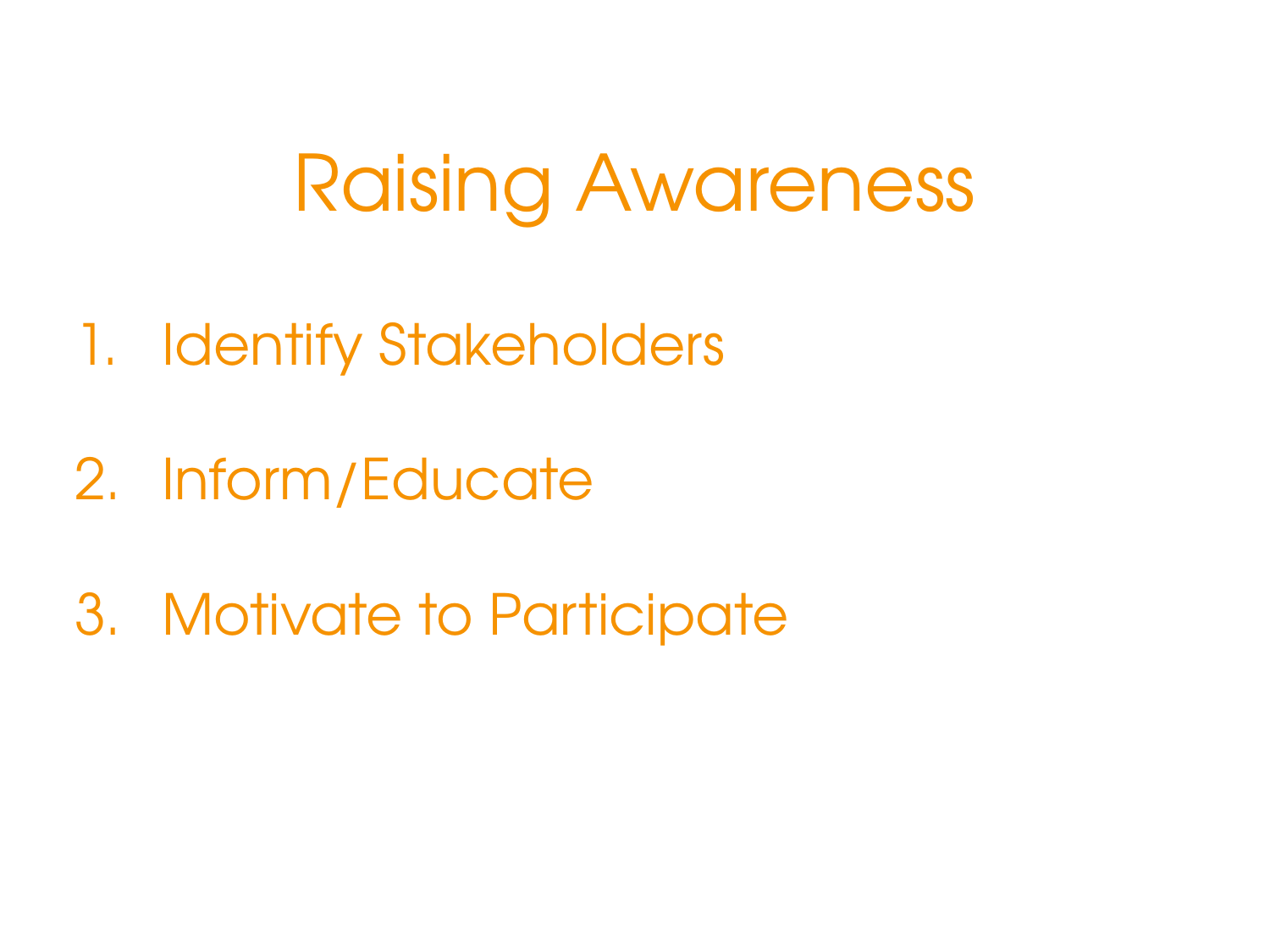

Raising Awareness
Identify Stakeholders

Inform/Educate

Motivate to Participate